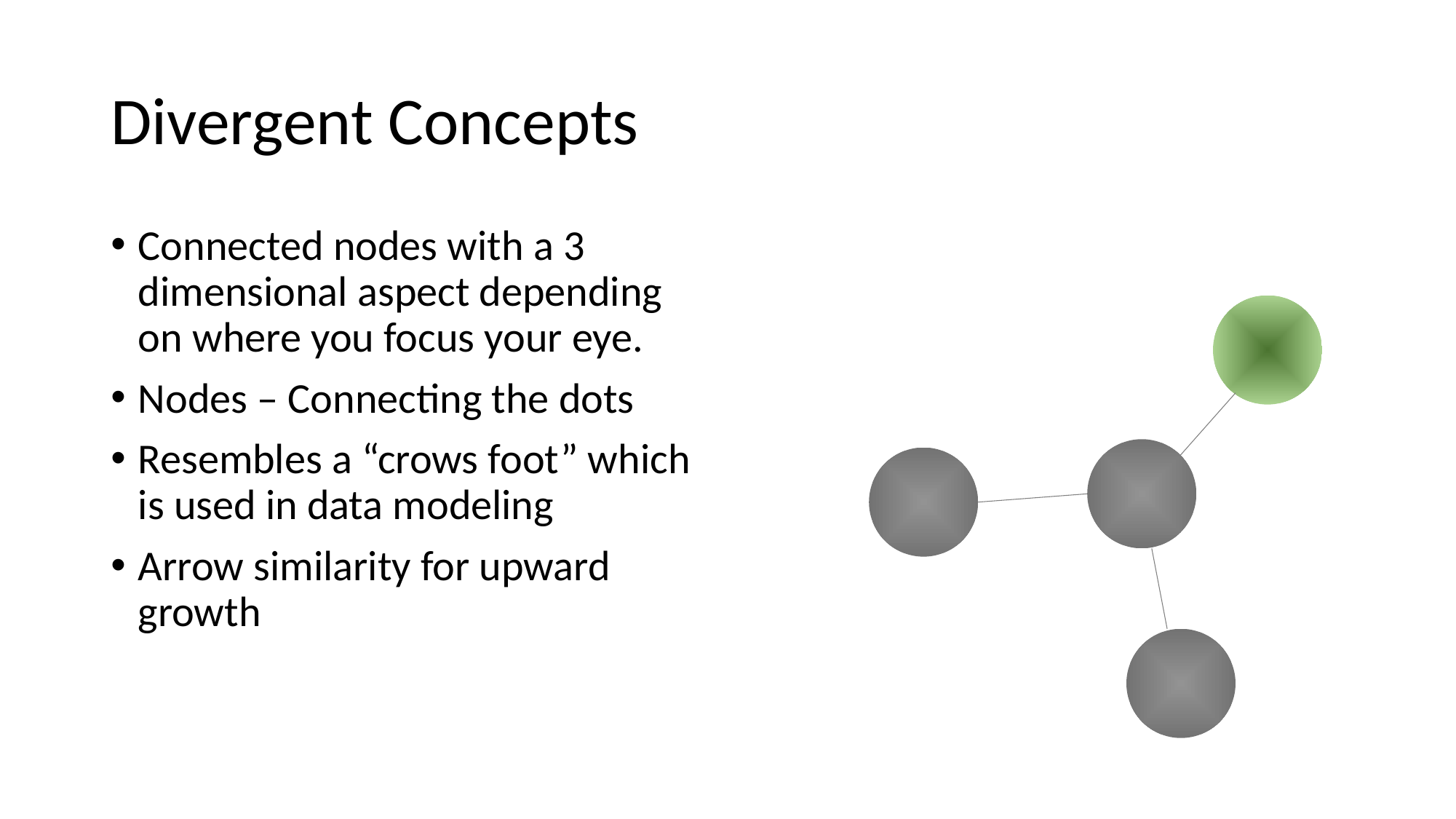

# Divergent Concepts
Connected nodes with a 3 dimensional aspect depending on where you focus your eye.
Nodes – Connecting the dots
Resembles a “crows foot” which is used in data modeling
Arrow similarity for upward growth